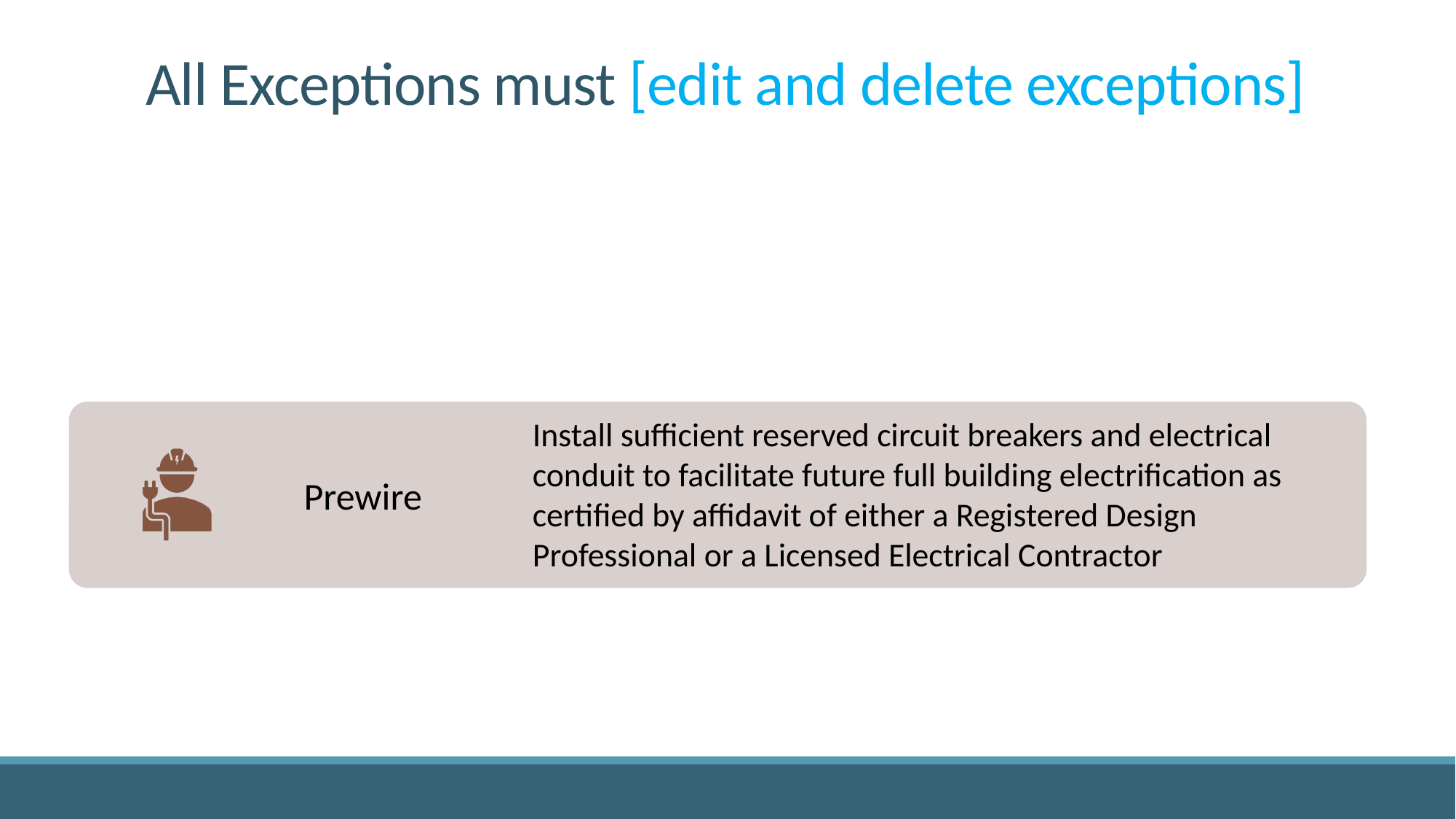

# All Exceptions must [edit and delete exceptions]
Prewire
Install sufficient reserved circuit breakers and electrical conduit to facilitate future full building electrification as certified by affidavit of either a Registered Design Professional or a Licensed Electrical Contractor